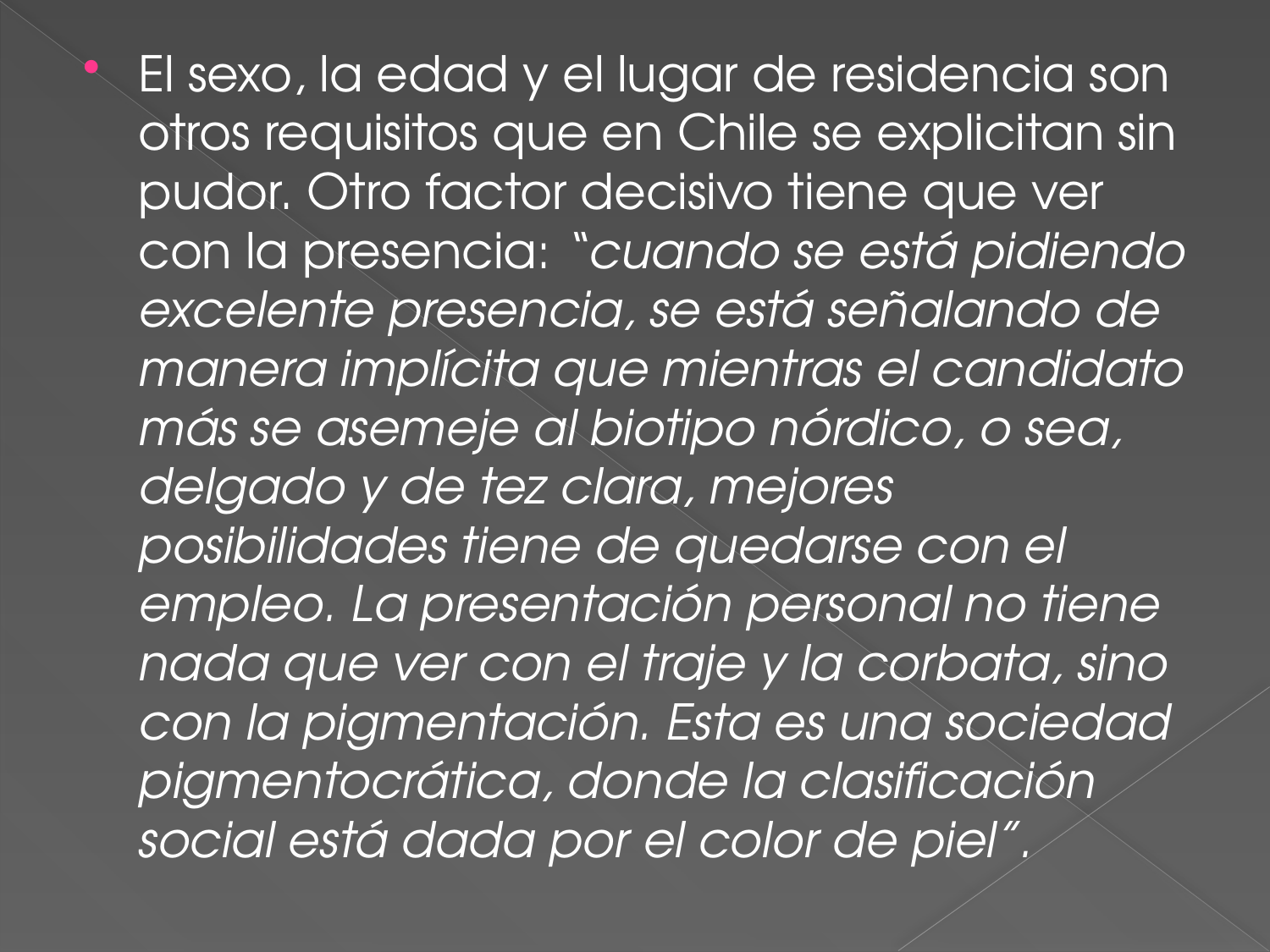

El sexo, la edad y el lugar de residencia son otros requisitos que en Chile se explicitan sin pudor. Otro factor decisivo tiene que ver con la presencia: “cuando se está pidiendo excelente presencia, se está señalando de manera implícita que mientras el candidato más se asemeje al biotipo nórdico, o sea, delgado y de tez clara, mejores posibilidades tiene de quedarse con el empleo. La presentación personal no tiene nada que ver con el traje y la corbata, sino con la pigmentación. Esta es una sociedad pigmentocrática, donde la clasificación social está dada por el color de piel”.